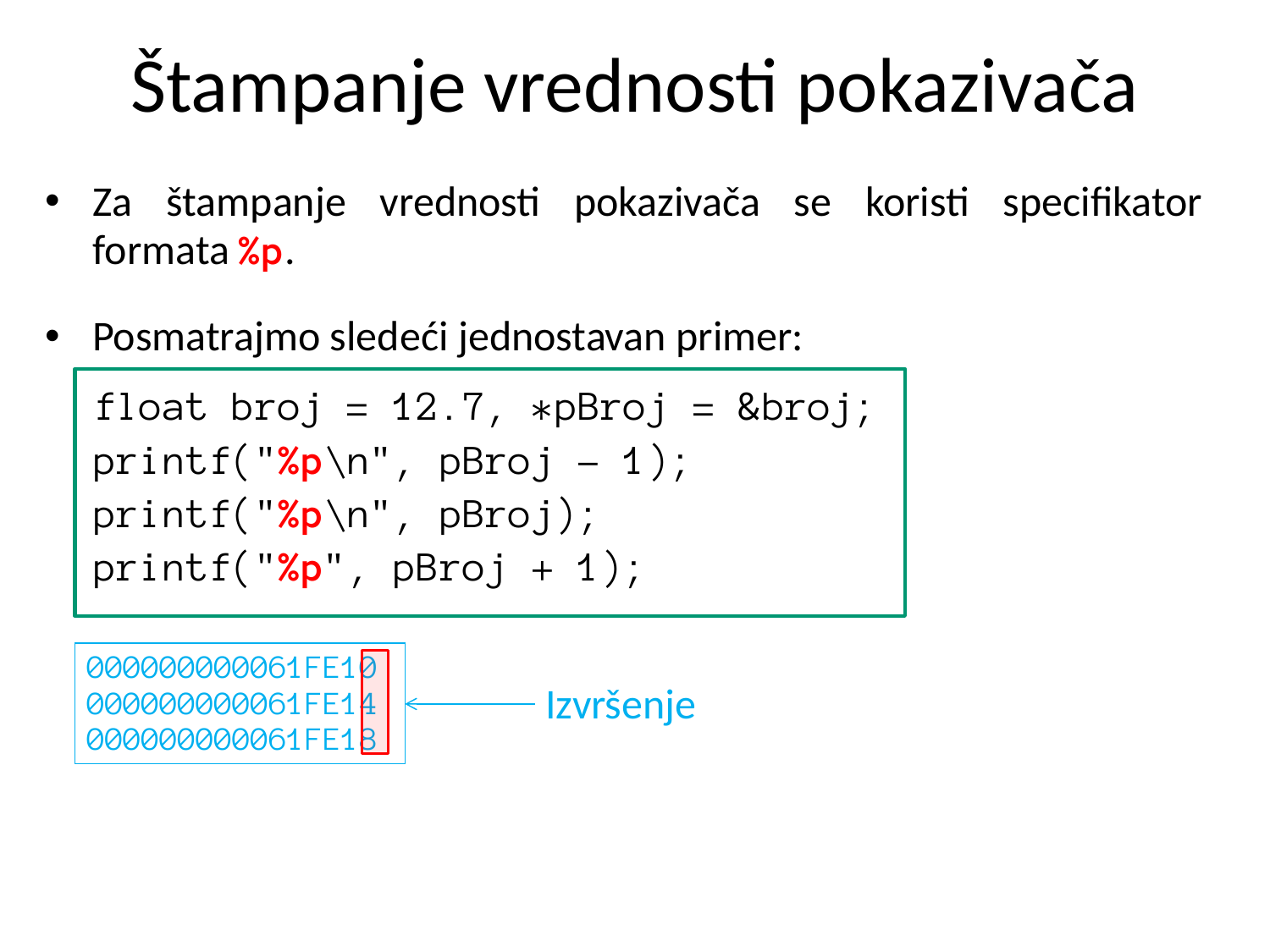

# Štampanje vrednosti pokazivača
Za štampanje vrednosti pokazivača se koristi specifikator formata %p.
Posmatrajmo sledeći jednostavan primer:
float broj = 12.7, *pBroj = &broj;
printf("%p\n", pBroj − 1);
printf("%p\n", pBroj);
printf("%p", pBroj + 1);

000000000061FE10
000000000061FE14
000000000061FE18

Izvršenje